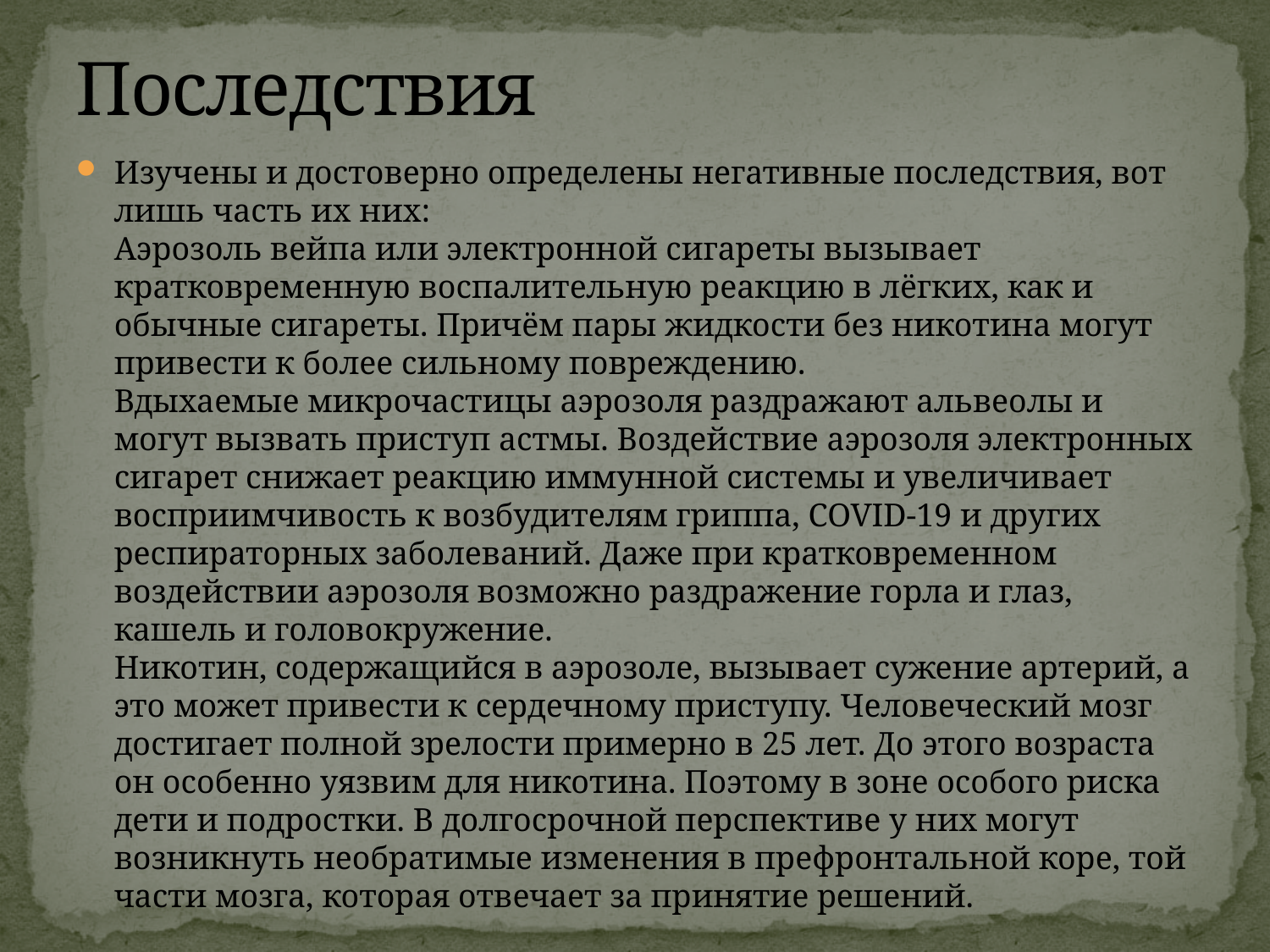

# Последствия
Изучены и достоверно определены негативные последствия, вот лишь часть их них:
Аэрозоль вейпа или электронной сигареты вызывает кратковременную воспалительную реакцию в лёгких, как и обычные сигареты. Причём пары жидкости без никотина могут привести к более сильному повреждению.
Вдыхаемые микрочастицы аэрозоля раздражают альвеолы и могут вызвать приступ астмы. Воздействие аэрозоля электронных сигарет снижает реакцию иммунной системы и увеличивает восприимчивость к возбудителям гриппа, COVID-19 и других респираторных заболеваний. Даже при кратковременном воздействии аэрозоля возможно раздражение горла и глаз, кашель и головокружение.
Никотин, содержащийся в аэрозоле, вызывает сужение артерий, а это может привести к сердечному приступу. Человеческий мозг достигает полной зрелости примерно в 25 лет. До этого возраста он особенно уязвим для никотина. Поэтому в зоне особого риска дети и подростки. В долгосрочной перспективе у них могут возникнуть необратимые изменения в префронтальной коре, той части мозга, которая отвечает за принятие решений.